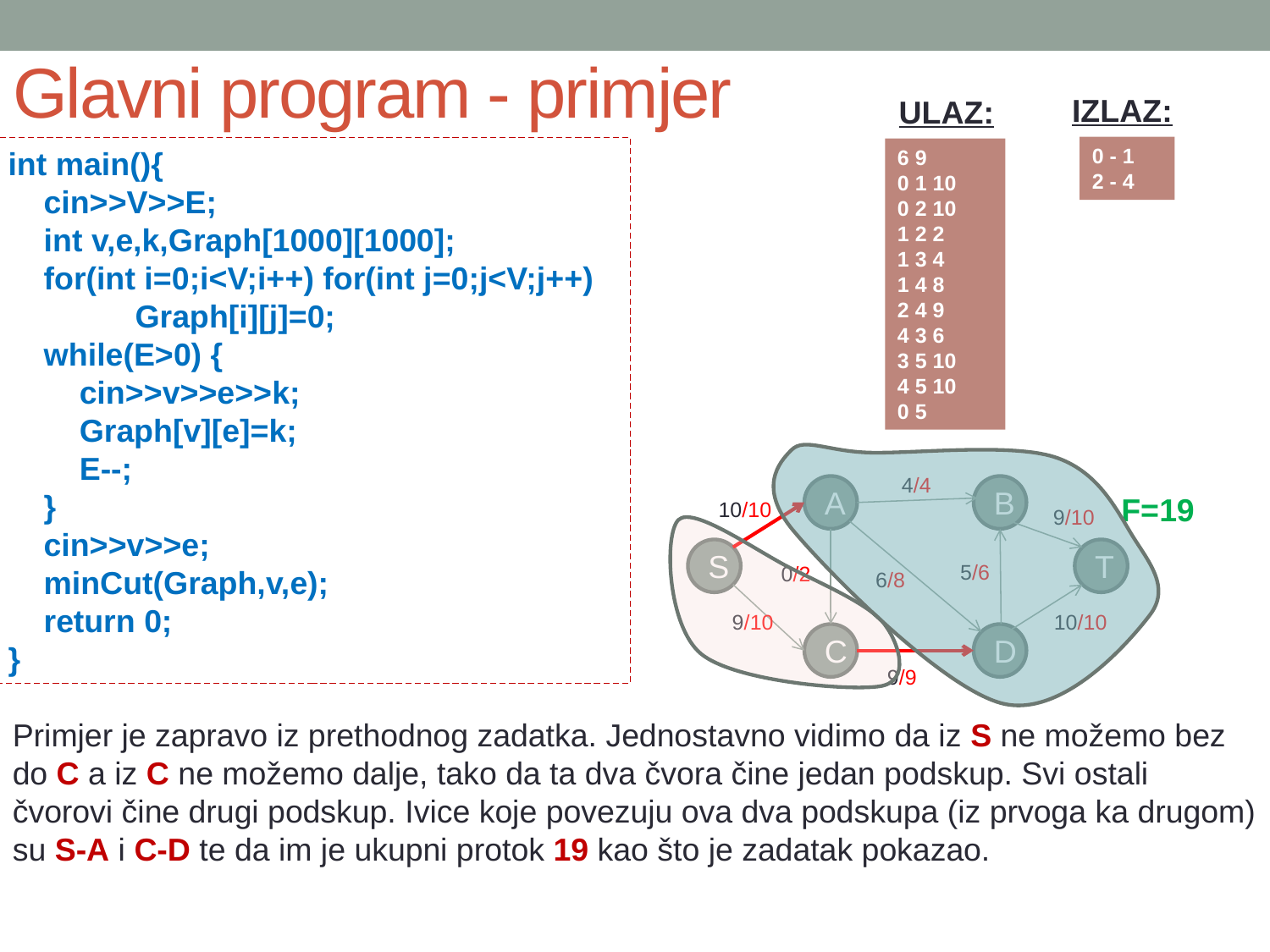

# Glavni program - primjer
IZLAZ:
ULAZ:
0 - 1
2 - 4
int main(){
    cin>>V>>E;
    int v,e,k,Graph[1000][1000];
    for(int i=0;i<V;i++) for(int j=0;j<V;j++)
	Graph[i][j]=0;
    while(E>0) {
        cin>>v>>e>>k;
        Graph[v][e]=k;
        E--;
    }
    cin>>v>>e;
    minCut(Graph,v,e);
    return 0;
}
6 9
0 1 10
0 2 10
1 2 2
1 3 4
1 4 8
2 4 9
4 3 6
3 5 10
4 5 10
0 5

4/4
A
B
F=19
10/10
9/10

S
T
5/6
0/2
6/8
9/10
10/10
C
D
9/9
Primjer je zapravo iz prethodnog zadatka. Jednostavno vidimo da iz S ne možemo bez do C a iz C ne možemo dalje, tako da ta dva čvora čine jedan podskup. Svi ostali čvorovi čine drugi podskup. Ivice koje povezuju ova dva podskupa (iz prvoga ka drugom) su S-A i C-D te da im je ukupni protok 19 kao što je zadatak pokazao.